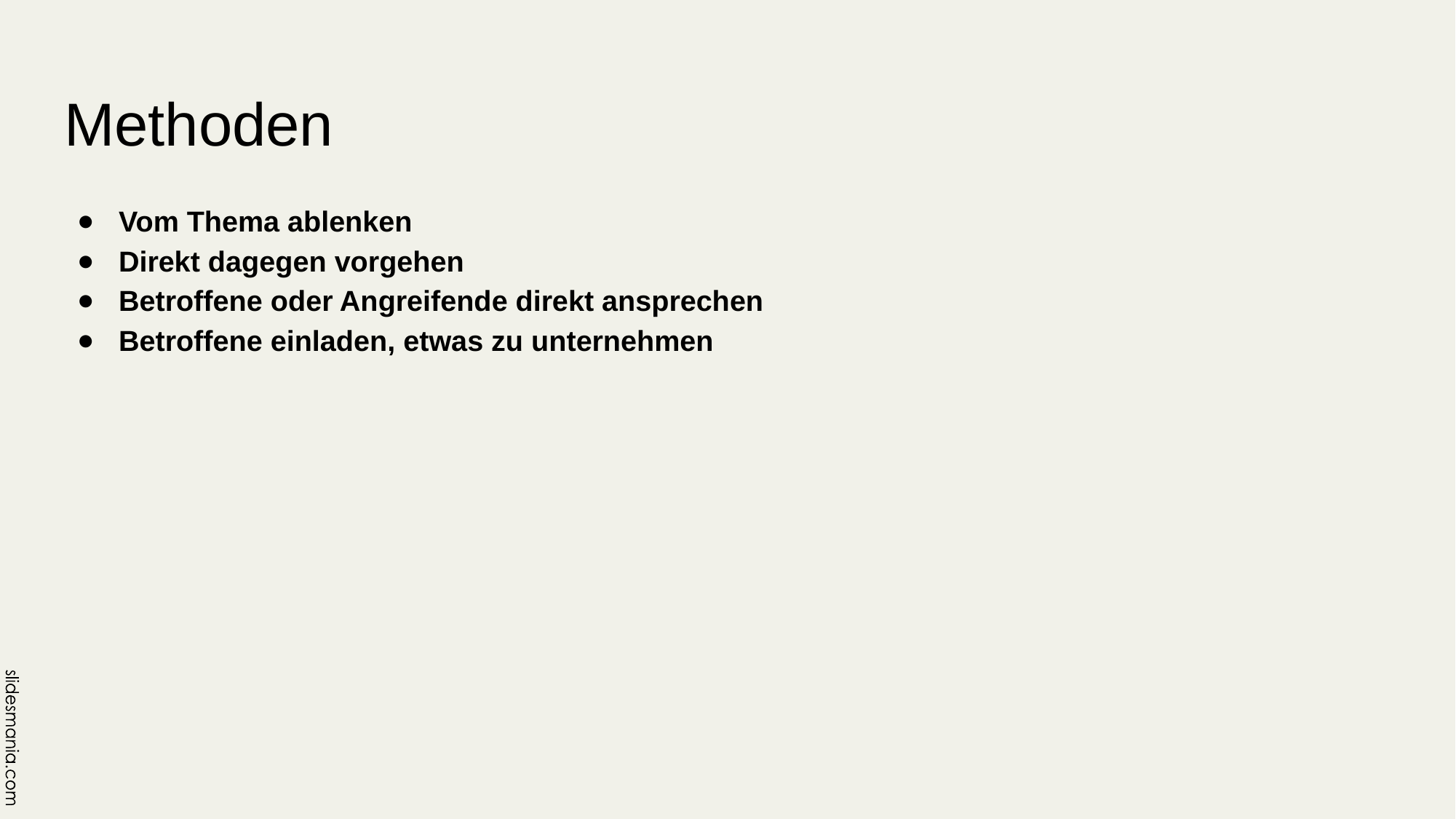

# Methoden
Vom Thema ablenken
Direkt dagegen vorgehen
Betroffene oder Angreifende direkt ansprechen
Betroffene einladen, etwas zu unternehmen